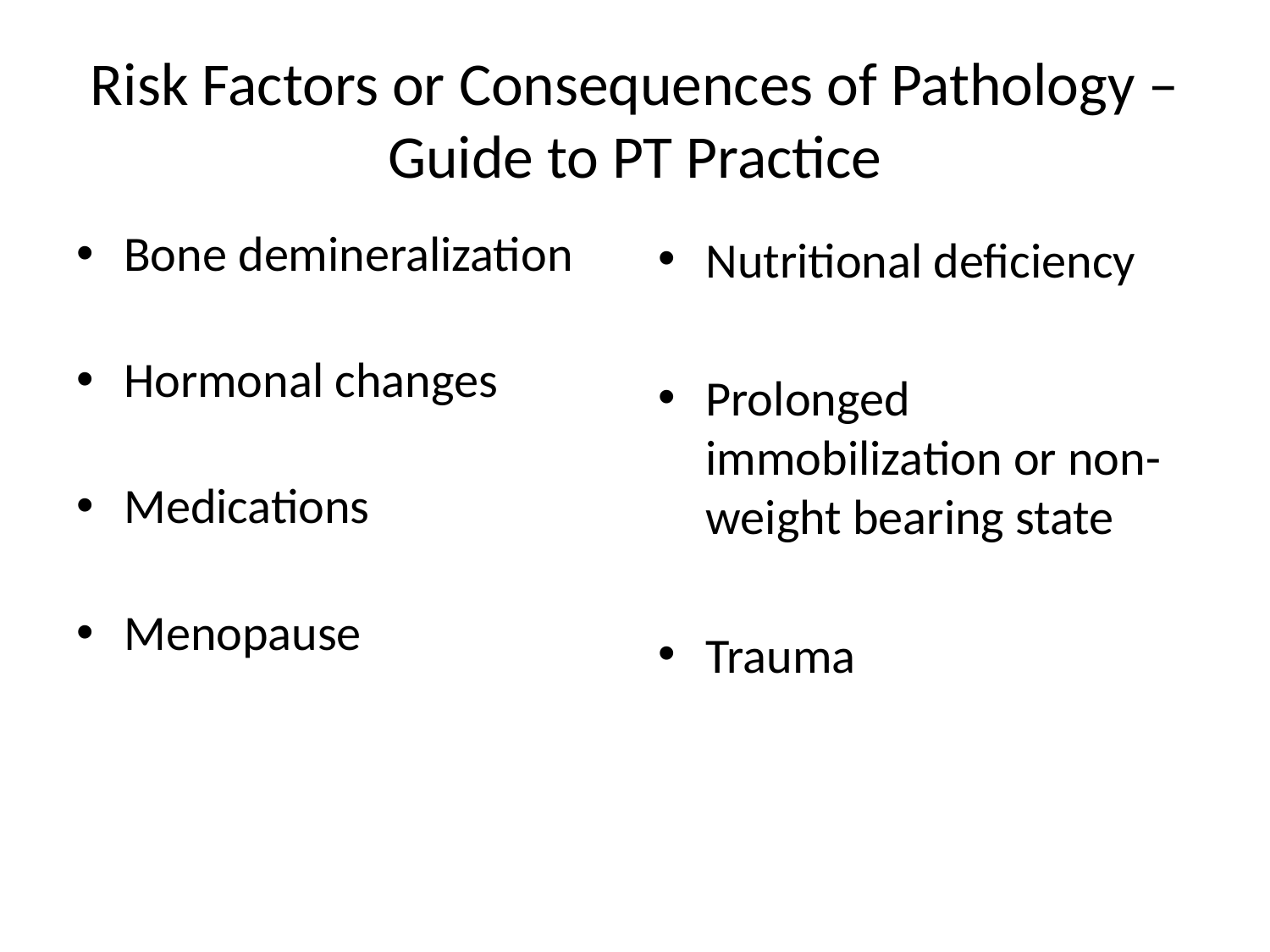

# Risk Factors or Consequences of Pathology – Guide to PT Practice
Bone demineralization

Hormonal changes

Medications

Menopause

Nutritional deficiency

Prolonged immobilization or non-weight bearing state

Trauma